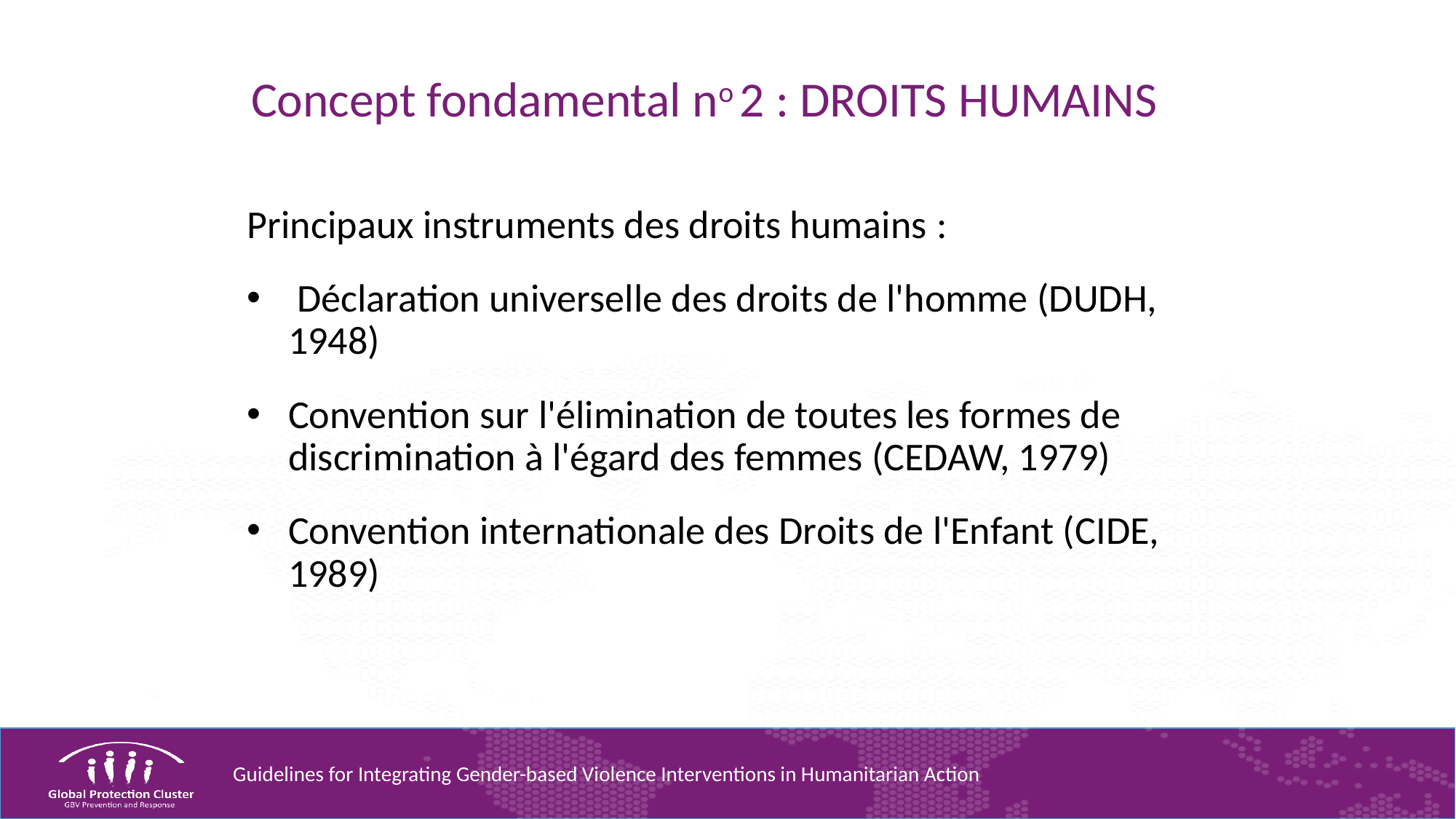

# Concept fondamental no 2 : DROITS HUMAINS
Principaux instruments des droits humains :

 Déclaration universelle des droits de l'homme (DUDH, 1948)

Convention sur l'élimination de toutes les formes de discrimination à l'égard des femmes (CEDAW, 1979)

Convention internationale des Droits de l'Enfant (CIDE, 1989)